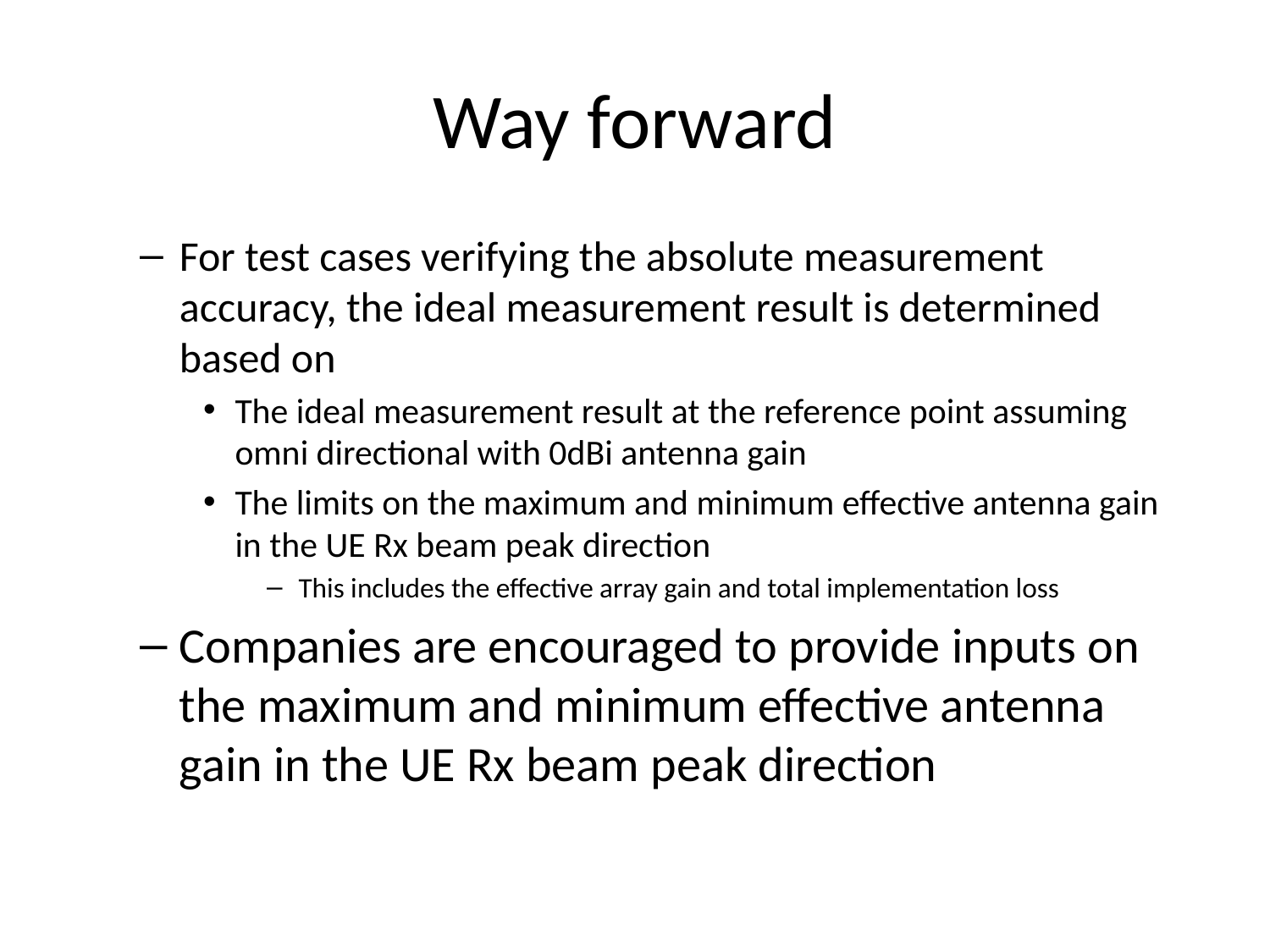

# Way forward
For test cases verifying the absolute measurement accuracy, the ideal measurement result is determined based on
The ideal measurement result at the reference point assuming omni directional with 0dBi antenna gain
The limits on the maximum and minimum effective antenna gain in the UE Rx beam peak direction
This includes the effective array gain and total implementation loss
Companies are encouraged to provide inputs on the maximum and minimum effective antenna gain in the UE Rx beam peak direction